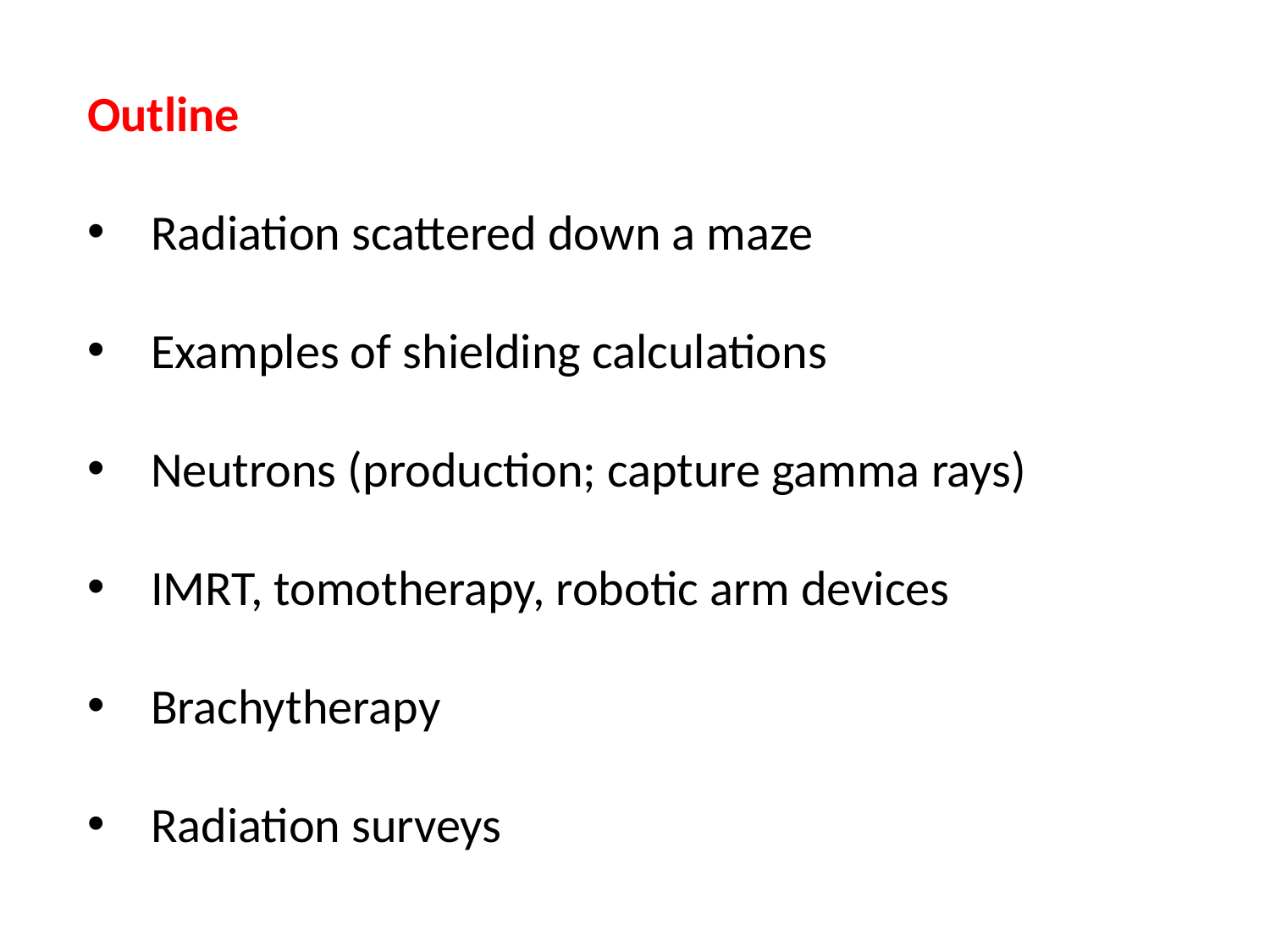

Outline

Radiation scattered down a maze

Examples of shielding calculations

Neutrons (production; capture gamma rays)

IMRT, tomotherapy, robotic arm devices

Brachytherapy

Radiation surveys